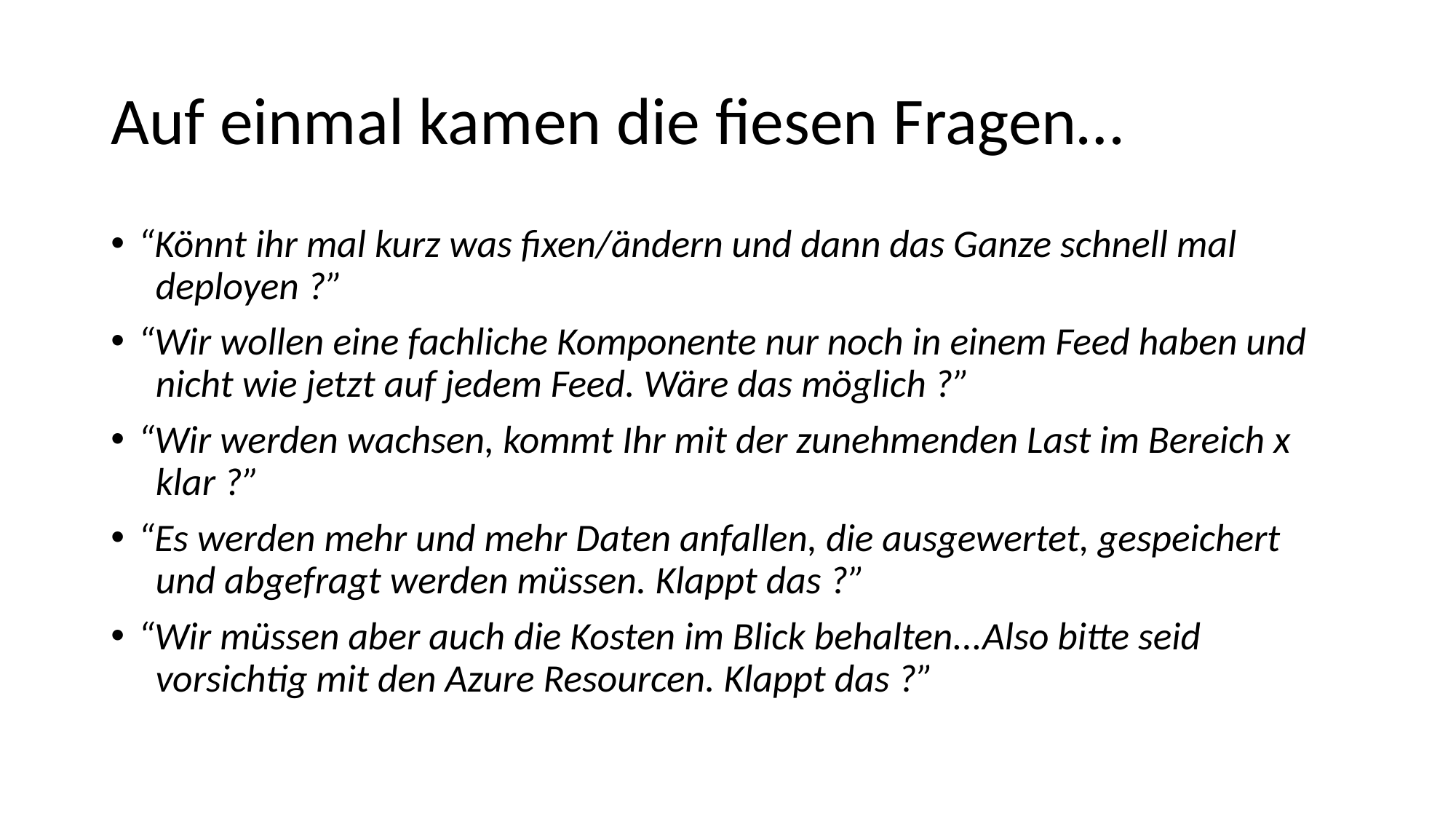

# Auf einmal kamen die fiesen Fragen…
“Könnt ihr mal kurz was fixen/ändern und dann das Ganze schnell mal
  deployen ?”
“Wir wollen eine fachliche Komponente nur noch in einem Feed haben und
  nicht wie jetzt auf jedem Feed. Wäre das möglich ?”
“Wir werden wachsen, kommt Ihr mit der zunehmenden Last im Bereich x
  klar ?”
“Es werden mehr und mehr Daten anfallen, die ausgewertet, gespeichert
  und abgefragt werden müssen. Klappt das ?”
“Wir müssen aber auch die Kosten im Blick behalten...Also bitte seid
  vorsichtig mit den Azure Resourcen. Klappt das ?”